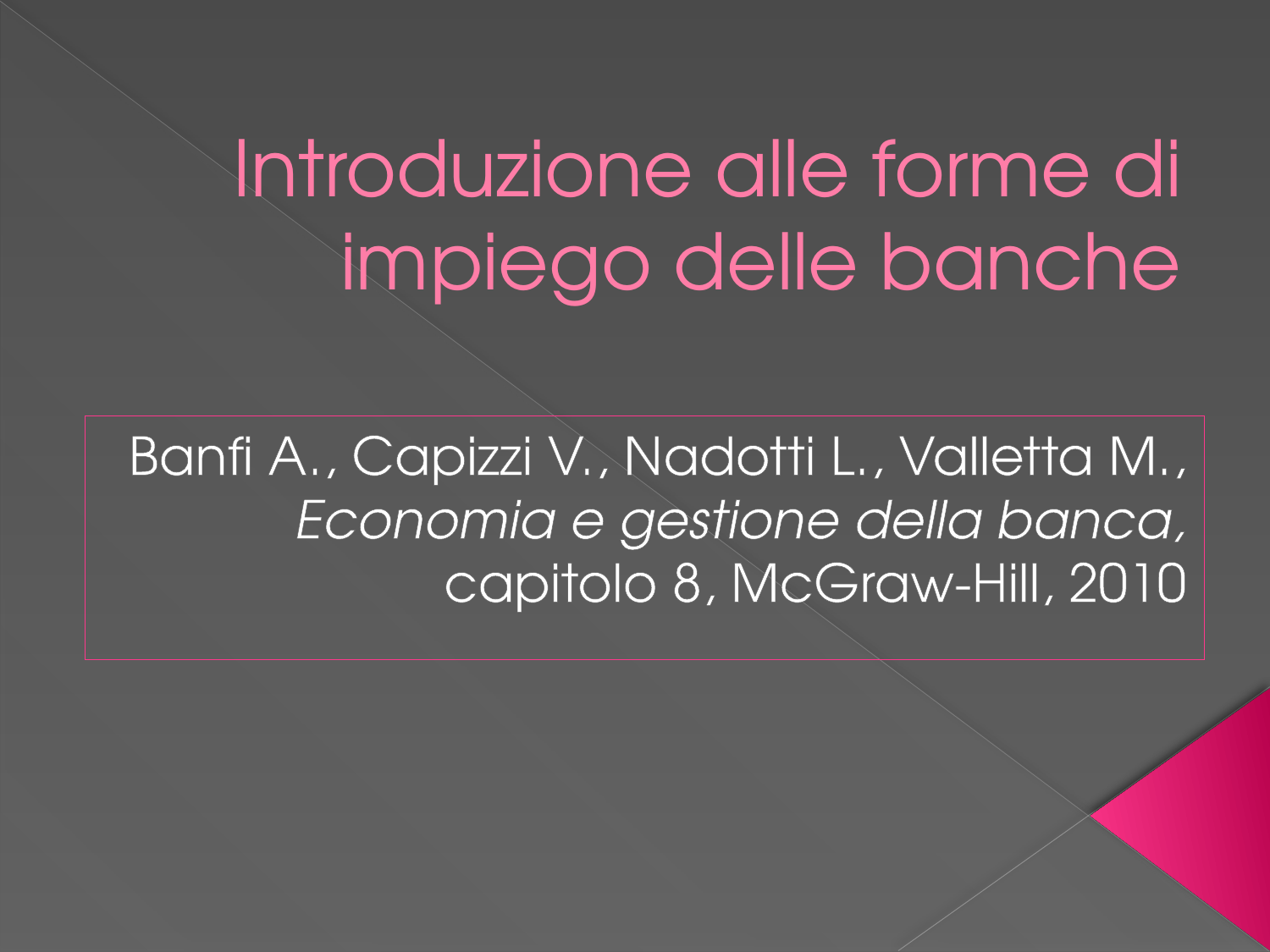

# Introduzione alle forme di impiego delle banche
Banfi A., Capizzi V., Nadotti L., Valletta M., Economia e gestione della banca, capitolo 8, McGraw-Hill, 2010